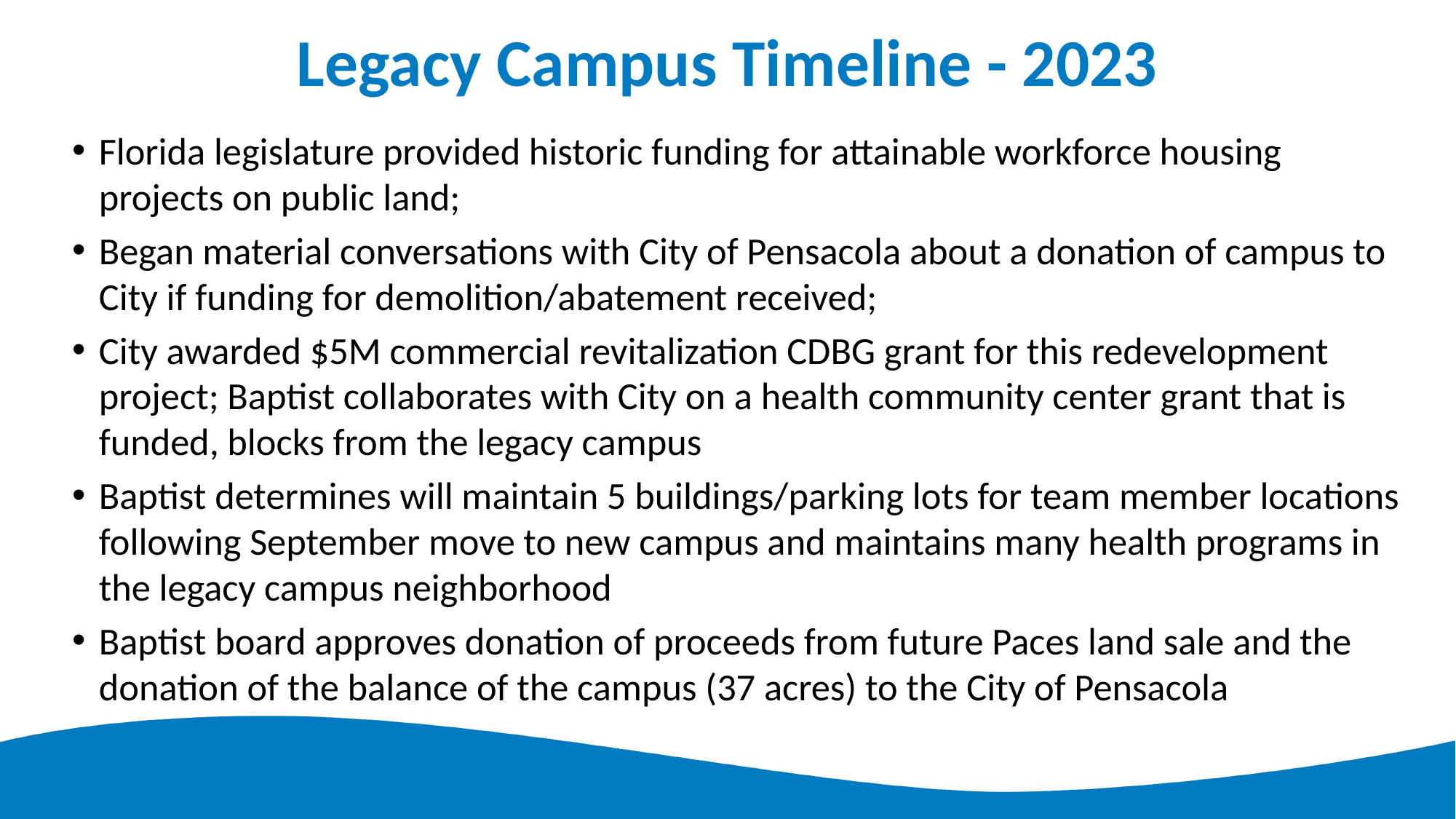

# Legacy Campus Timeline - 2023
Florida legislature provided historic funding for attainable workforce housing projects on public land;
Began material conversations with City of Pensacola about a donation of campus to City if funding for demolition/abatement received;
City awarded $5M commercial revitalization CDBG grant for this redevelopment project; Baptist collaborates with City on a health community center grant that is funded, blocks from the legacy campus
Baptist determines will maintain 5 buildings/parking lots for team member locations following September move to new campus and maintains many health programs in the legacy campus neighborhood
Baptist board approves donation of proceeds from future Paces land sale and the donation of the balance of the campus (37 acres) to the City of Pensacola